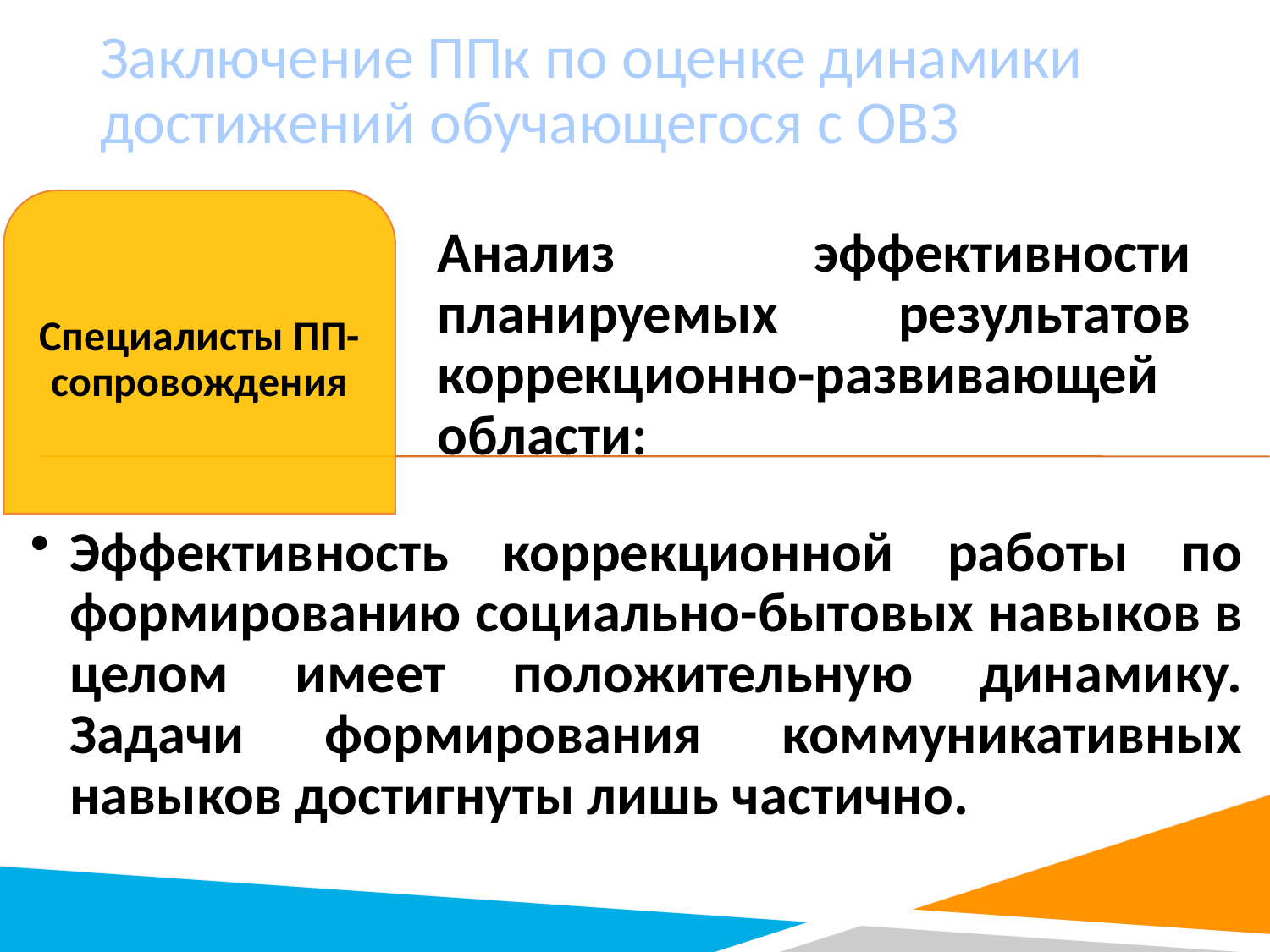

# Заключение ППк по оценке динамики достижений обучающегося с ОВЗ
Анализ эффективности планируемых результатов коррекционно-развивающей области:
Специалисты ПП-сопровождения
Эффективность коррекционной работы по формированию социаль­но-бытовых навыков в целом имеет положительную динамику. Задачи формирования коммуникативных навыков достигнуты лишь частично.